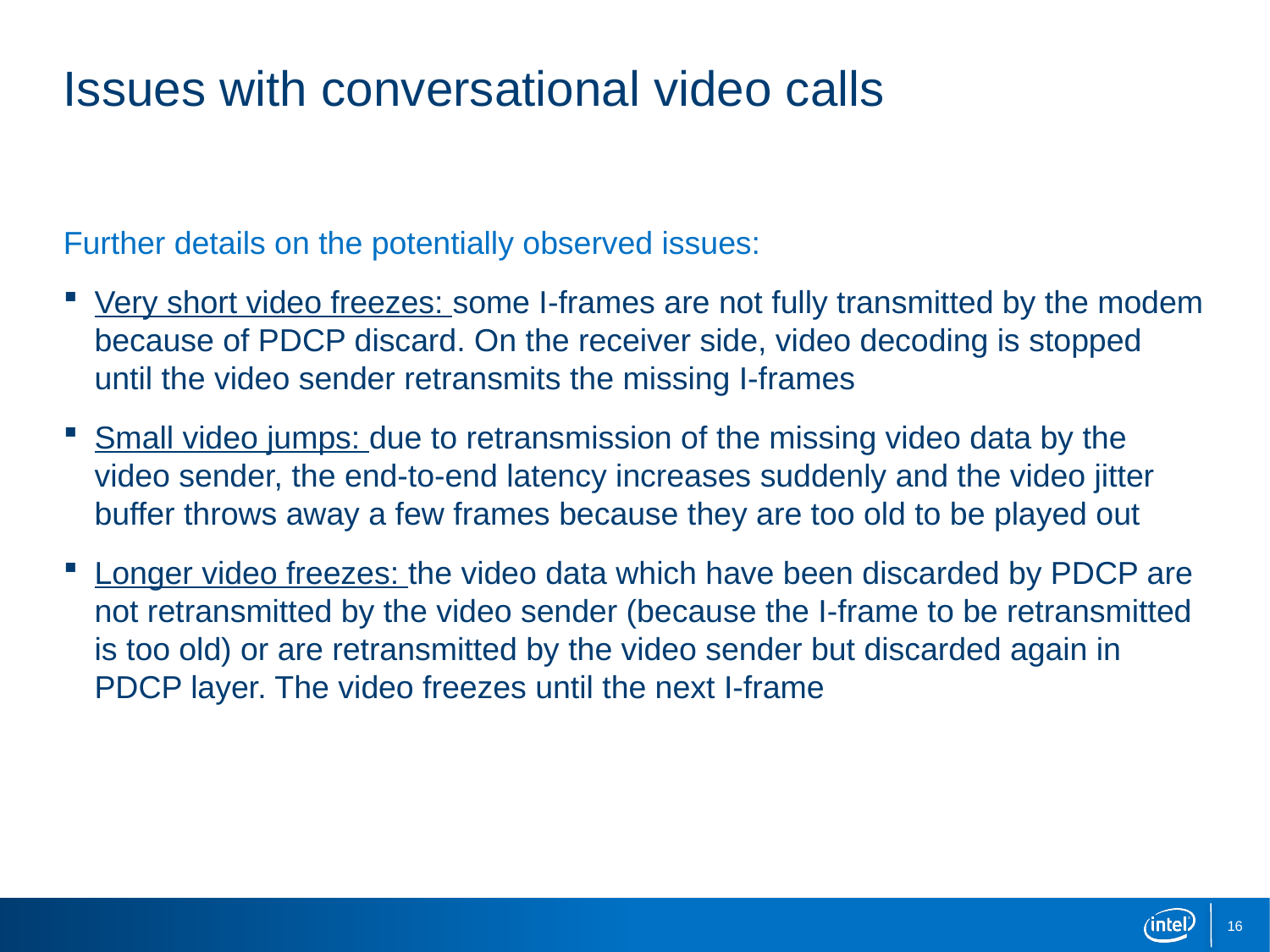

# Issues with conversational video calls
Further details on the potentially observed issues:
Very short video freezes: some I-frames are not fully transmitted by the modem because of PDCP discard. On the receiver side, video decoding is stopped until the video sender retransmits the missing I-frames
Small video jumps: due to retransmission of the missing video data by the video sender, the end-to-end latency increases suddenly and the video jitter buffer throws away a few frames because they are too old to be played out
Longer video freezes: the video data which have been discarded by PDCP are not retransmitted by the video sender (because the I-frame to be retransmitted is too old) or are retransmitted by the video sender but discarded again in PDCP layer. The video freezes until the next I-frame

16